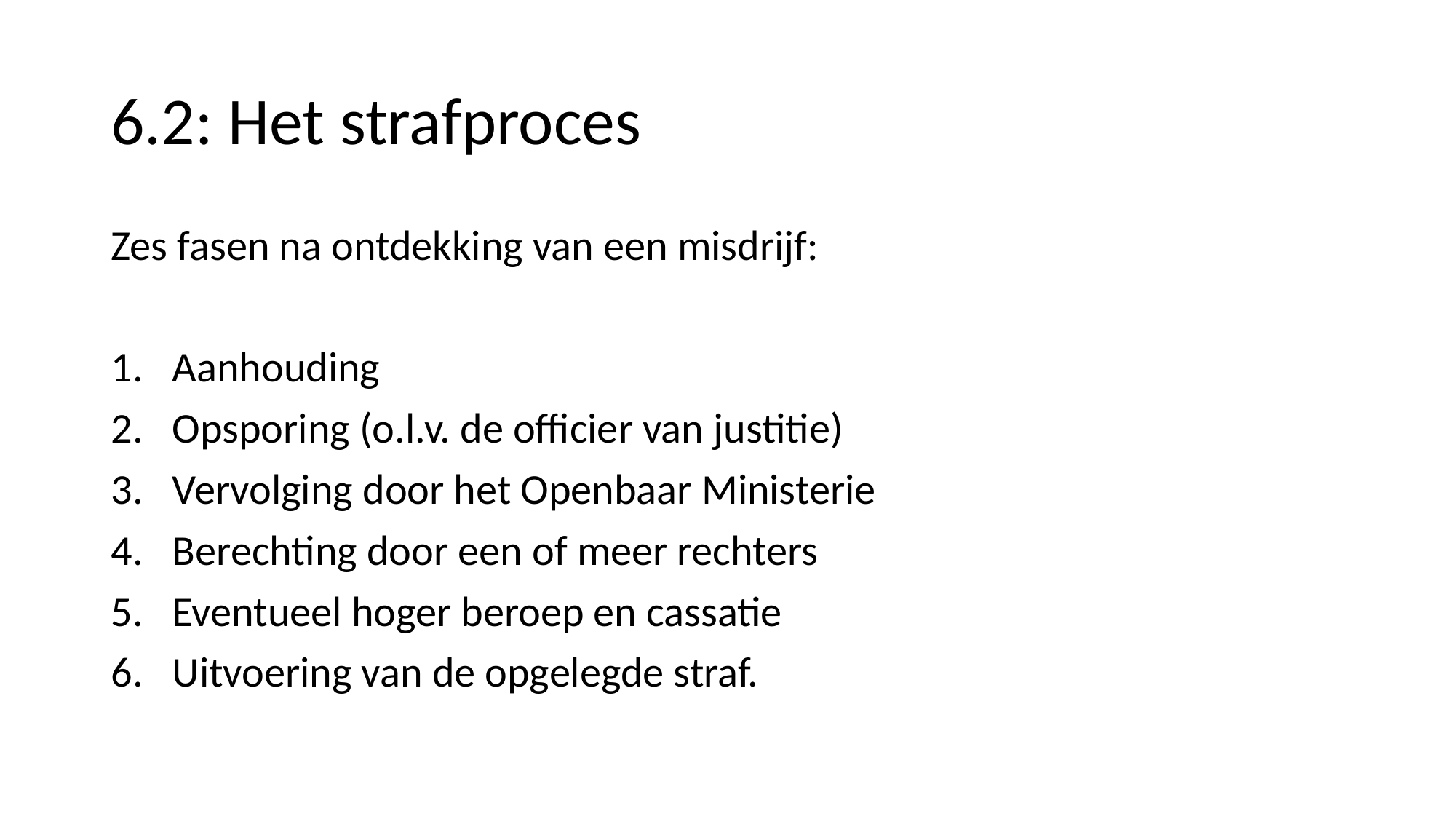

# 6.2: Het strafproces
Zes fasen na ontdekking van een misdrijf:

Aanhouding
Opsporing (o.l.v. de officier van justitie)
Vervolging door het Openbaar Ministerie
Berechting door een of meer rechters
Eventueel hoger beroep en cassatie
Uitvoering van de opgelegde straf.